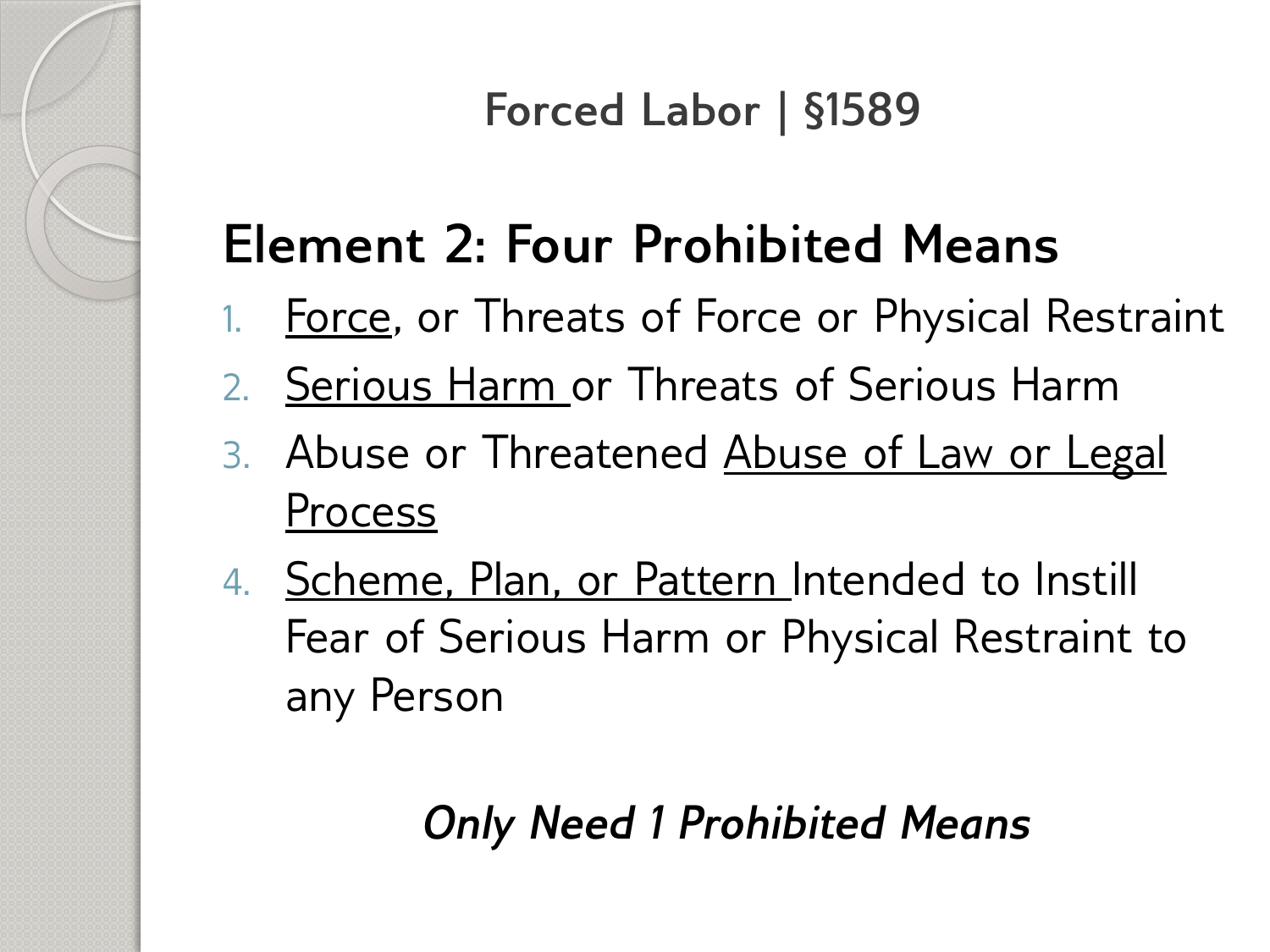

# Forced Labor | §1589
Element 2: Four Prohibited Means
Force, or Threats of Force or Physical Restraint
Serious Harm or Threats of Serious Harm
Abuse or Threatened Abuse of Law or Legal Process
Scheme, Plan, or Pattern Intended to Instill Fear of Serious Harm or Physical Restraint to any Person

Only Need 1 Prohibited Means